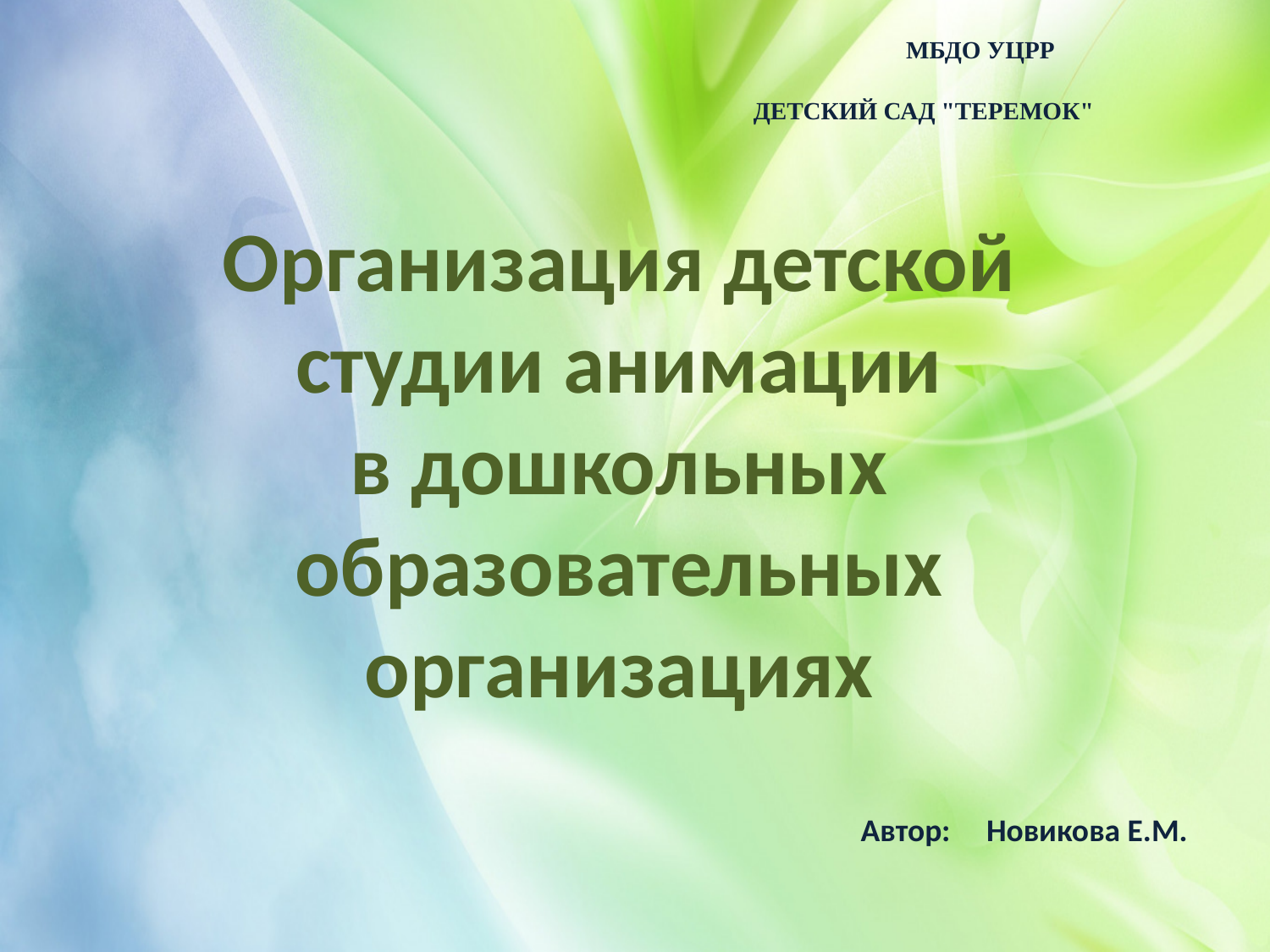

МБДО УЦРР
                                                                                   ДЕТСКИЙ САД "ТЕРЕМОК"
Организация детской студии анимации
в дошкольных образовательных организациях
Автор:     Новикова Е.М.